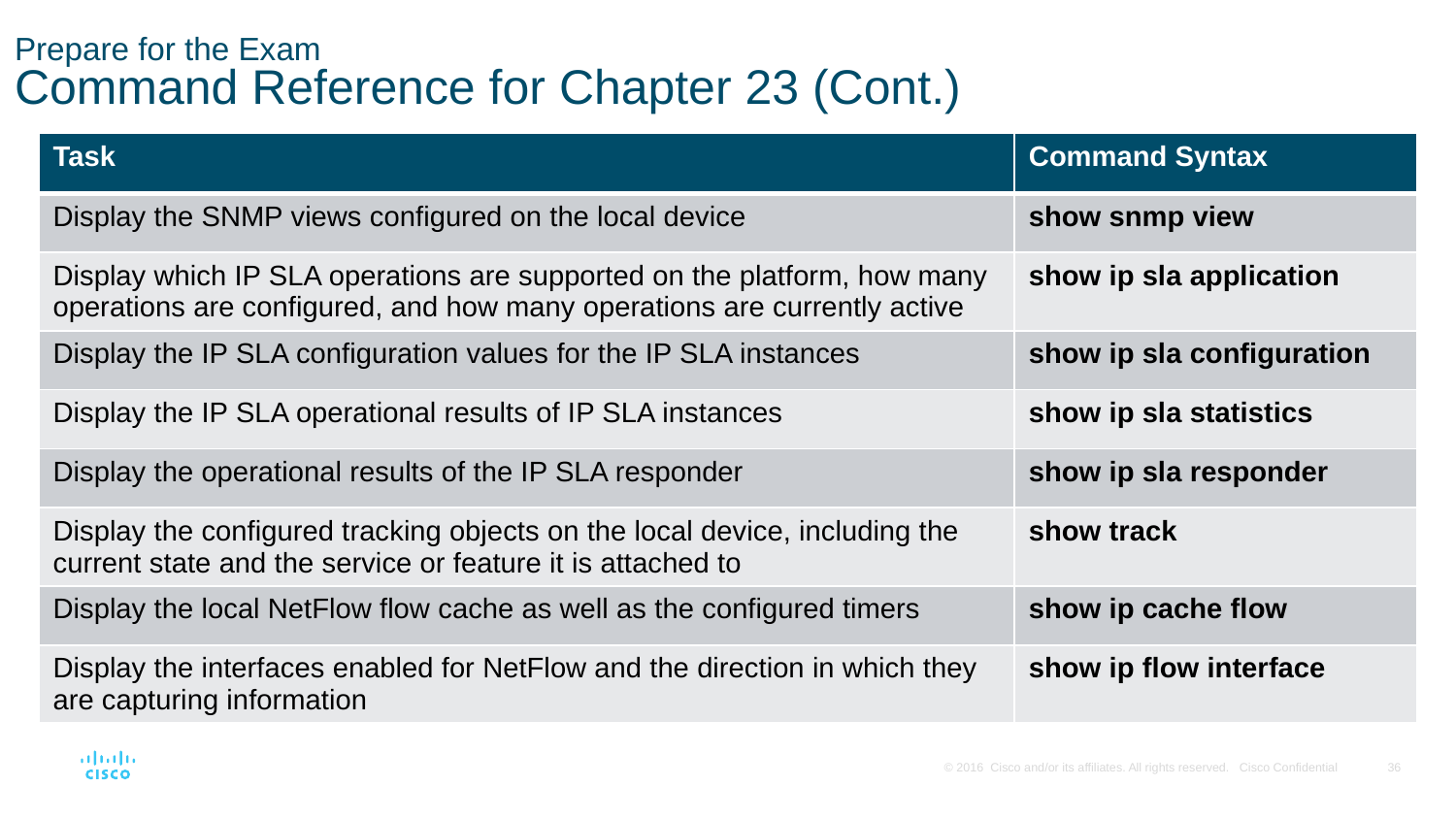

# Prepare for the Exam Command Reference for Chapter 23 (Cont.)
| Task | Command Syntax |
| --- | --- |
| Display the SNMP views configured on the local device | show snmp view |
| Display which IP SLA operations are supported on the platform, how many operations are configured, and how many operations are currently active | show ip sla application |
| Display the IP SLA configuration values for the IP SLA instances | show ip sla configuration |
| Display the IP SLA operational results of IP SLA instances | show ip sla statistics |
| Display the operational results of the IP SLA responder | show ip sla responder |
| Display the configured tracking objects on the local device, including the current state and the service or feature it is attached to | show track |
| Display the local NetFlow flow cache as well as the configured timers | show ip cache flow |
| Display the interfaces enabled for NetFlow and the direction in which they are capturing information | show ip flow interface |